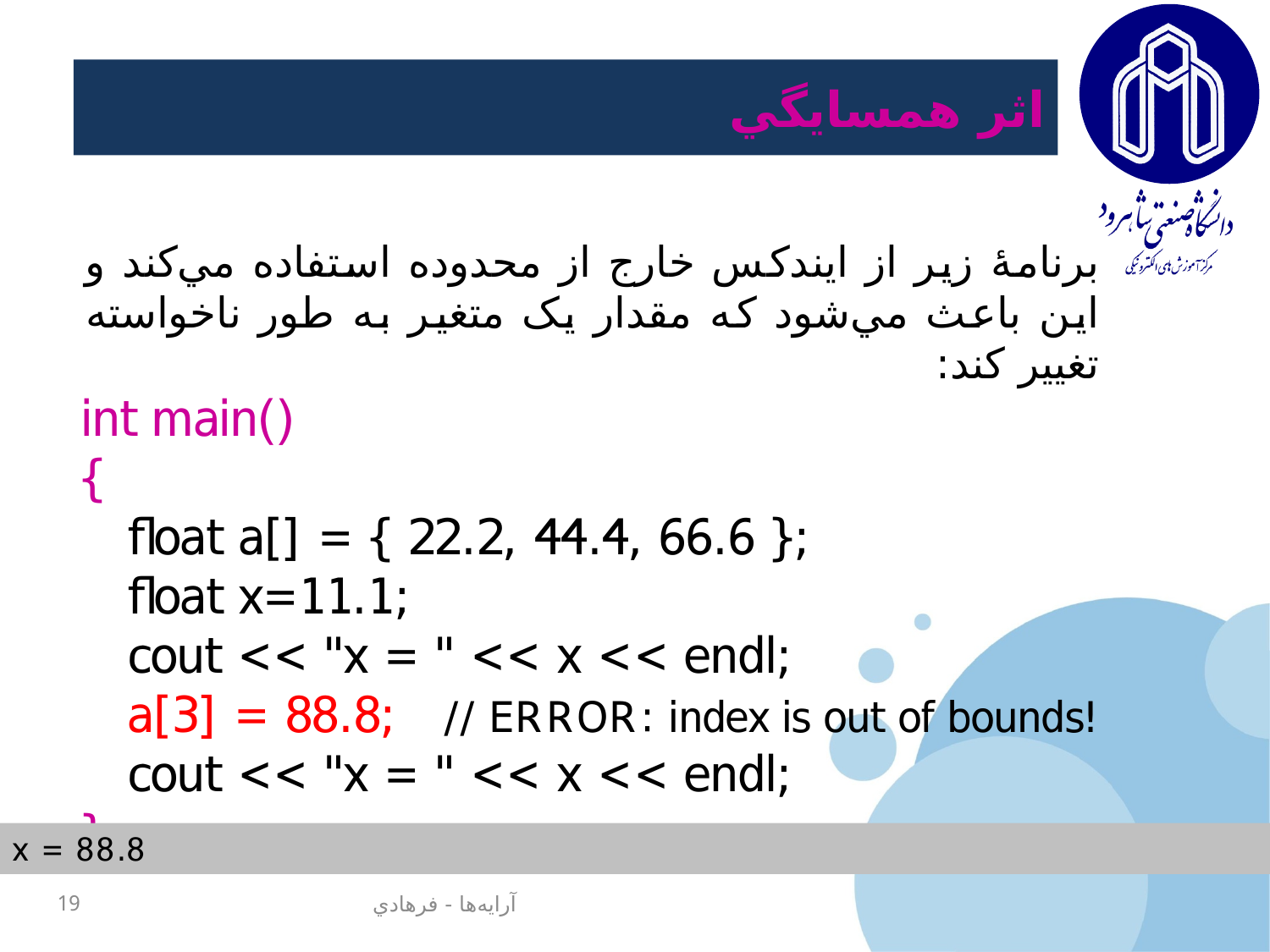

# اثر همسايگي

برنامۀ زير از ايندکس خارج از محدوده استفاده مي‌کند و اين باعث مي‌شود که مقدار يک متغير به طور ناخواسته تغيير کند:
int main()
{
   float a[] = { 22.2, 44.4, 66.6 };
   float x=11.1;
   cout << "x = " << x << endl;
   a[3] = 88.8;   // ERROR: index is out of bounds!
   cout << "x = " << x << endl;
}
x = 88.8
19
آرايه‌ها - فرهادي